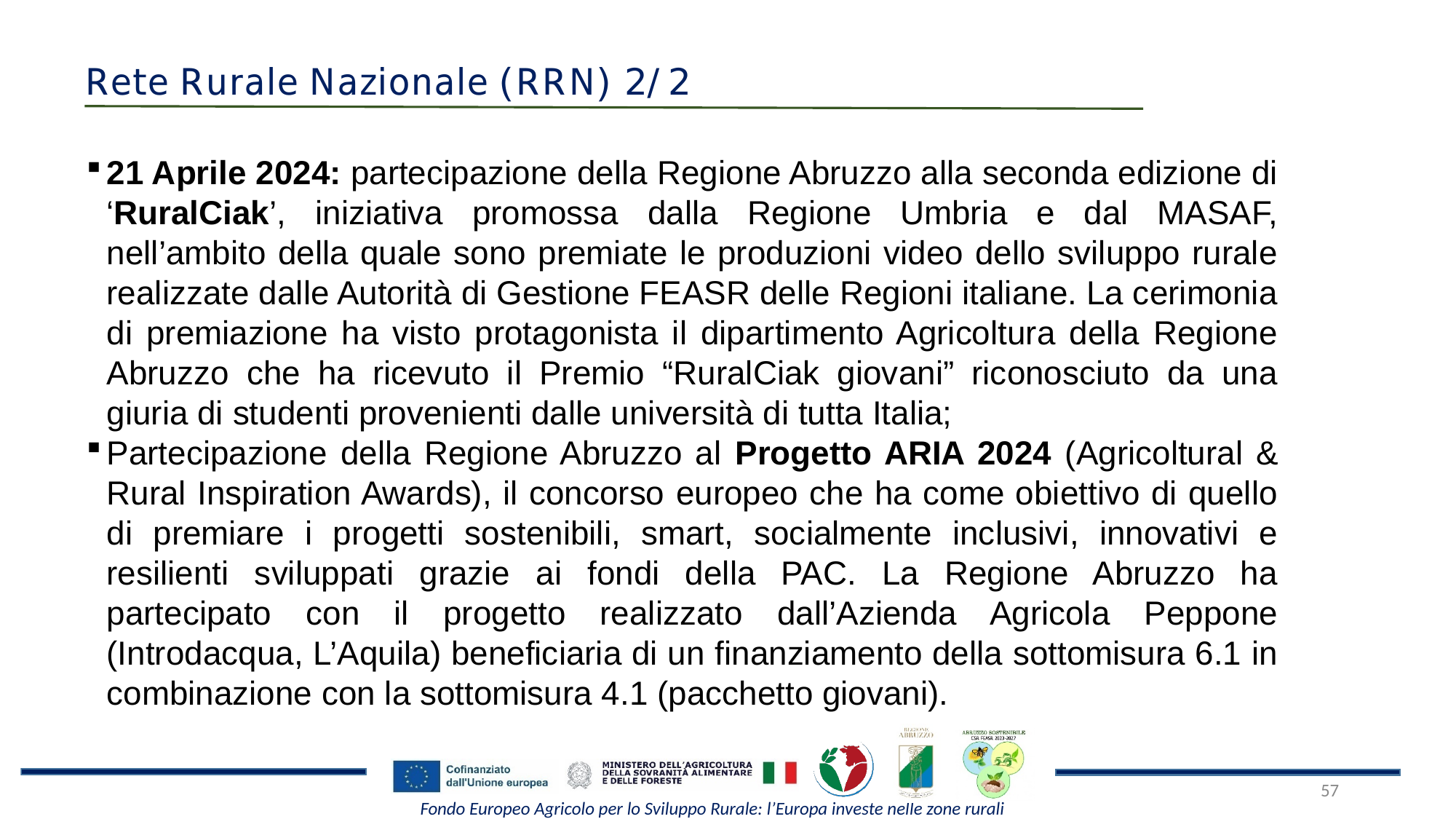

Rete Rurale Nazionale (RRN) 2/2
21 Aprile 2024: partecipazione della Regione Abruzzo alla seconda edizione di ‘RuralCiak’, iniziativa promossa dalla Regione Umbria e dal MASAF, nell’ambito della quale sono premiate le produzioni video dello sviluppo rurale realizzate dalle Autorità di Gestione FEASR delle Regioni italiane. La cerimonia di premiazione ha visto protagonista il dipartimento Agricoltura della Regione Abruzzo che ha ricevuto il Premio “RuralCiak giovani” riconosciuto da una giuria di studenti provenienti dalle università di tutta Italia;
Partecipazione della Regione Abruzzo al Progetto ARIA 2024 (Agricoltural & Rural Inspiration Awards), il concorso europeo che ha come obiettivo di quello di premiare i progetti sostenibili, smart, socialmente inclusivi, innovativi e resilienti sviluppati grazie ai fondi della PAC. La Regione Abruzzo ha partecipato con il progetto realizzato dall’Azienda Agricola Peppone (Introdacqua, L’Aquila) beneficiaria di un finanziamento della sottomisura 6.1 in combinazione con la sottomisura 4.1 (pacchetto giovani).